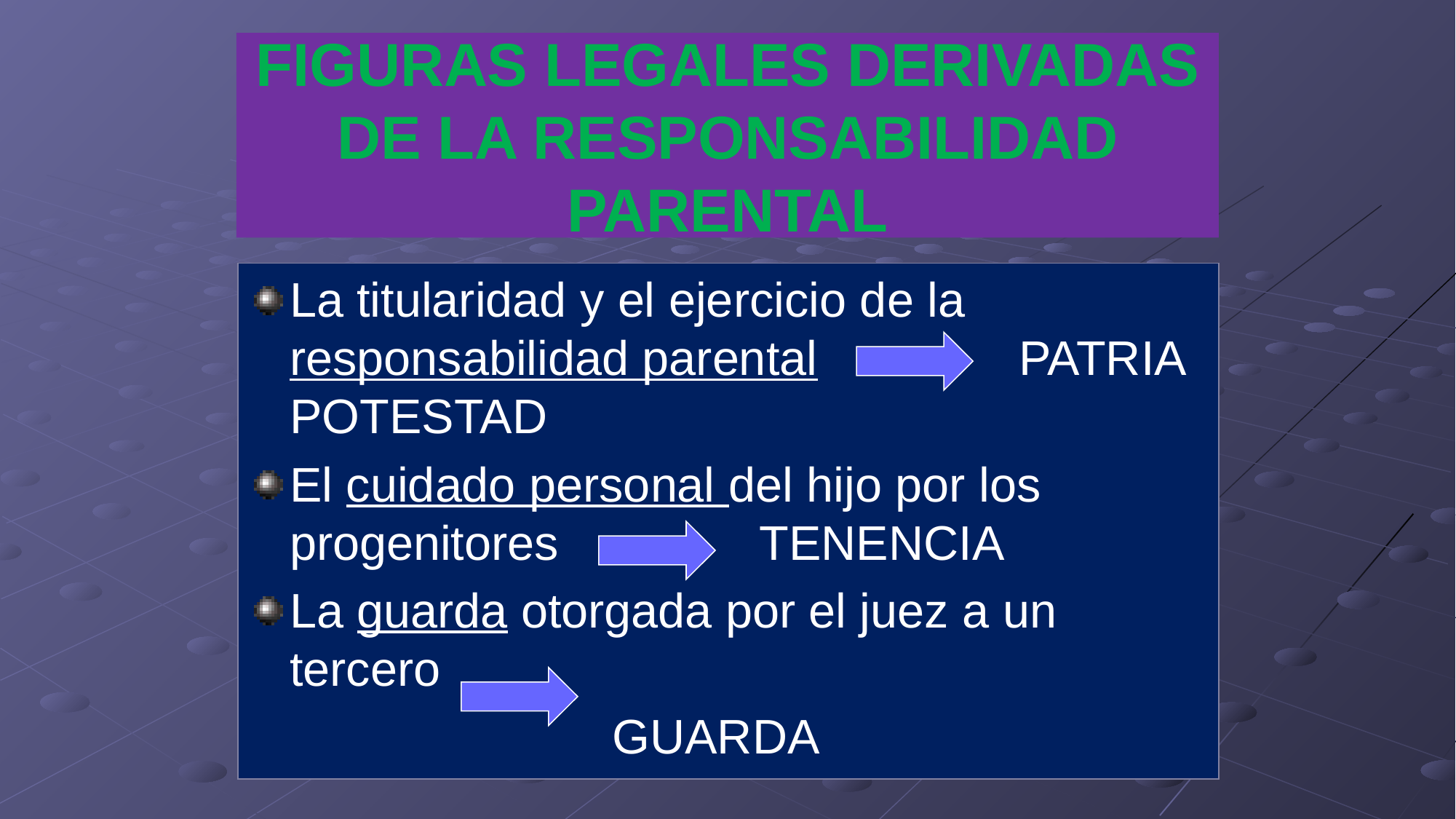

# FIGURAS LEGALES DERIVADAS DE LA RESPONSABILIDAD PARENTAL
La titularidad y el ejercicio de la responsabilidad parental               PATRIA POTESTAD
El cuidado personal del hijo por los progenitores               TENENCIA
La guarda otorgada por el juez a un tercero
                           GUARDA